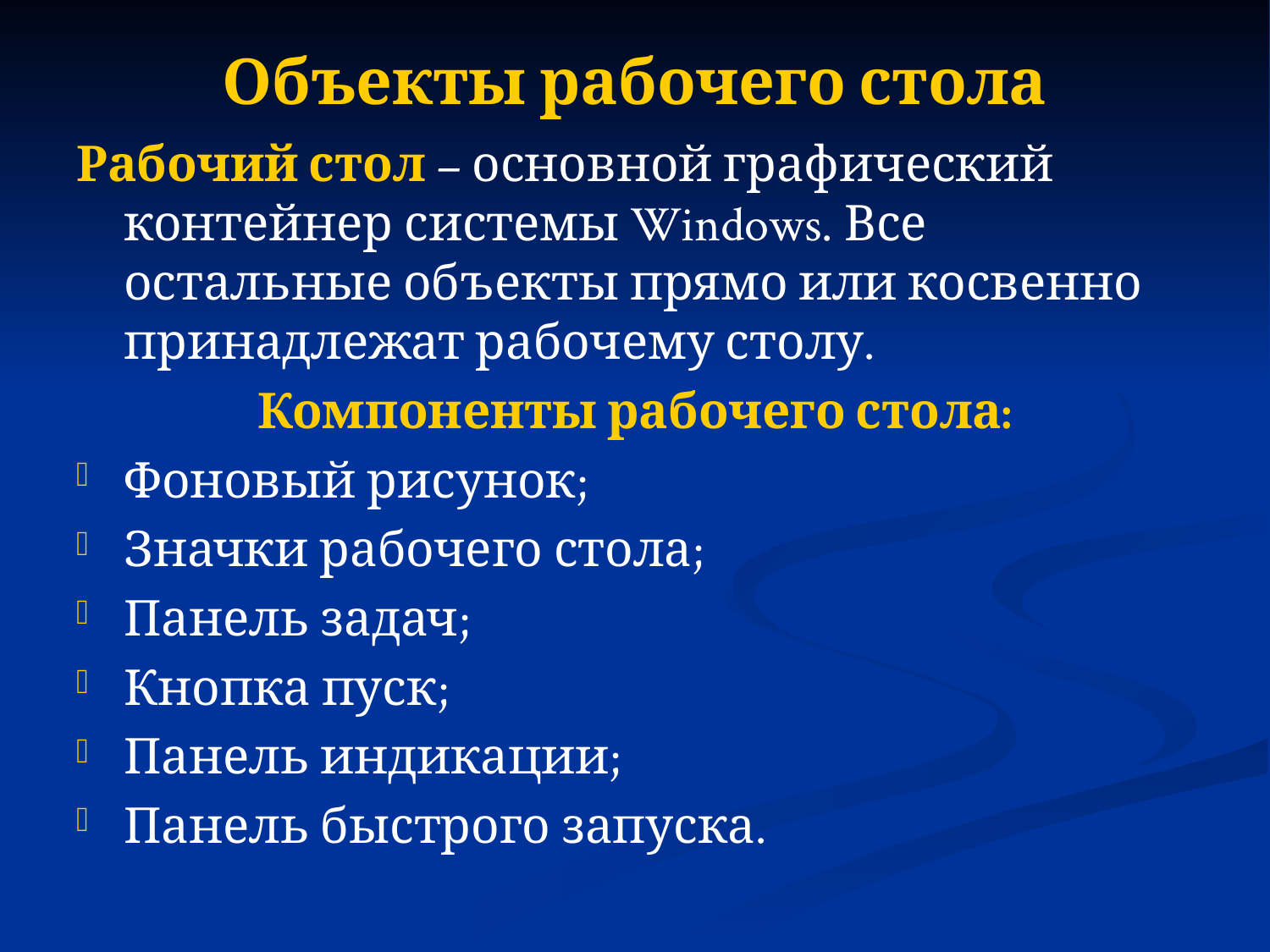

# Объекты рабочего стола
Рабочий стол – основной графический контейнер системы Windows. Все остальные объекты прямо или косвенно принадлежат рабочему столу.
Компоненты рабочего стола:
Фоновый рисунок;
Значки рабочего стола;
Панель задач;
Кнопка пуск;
Панель индикации;
Панель быстрого запуска.